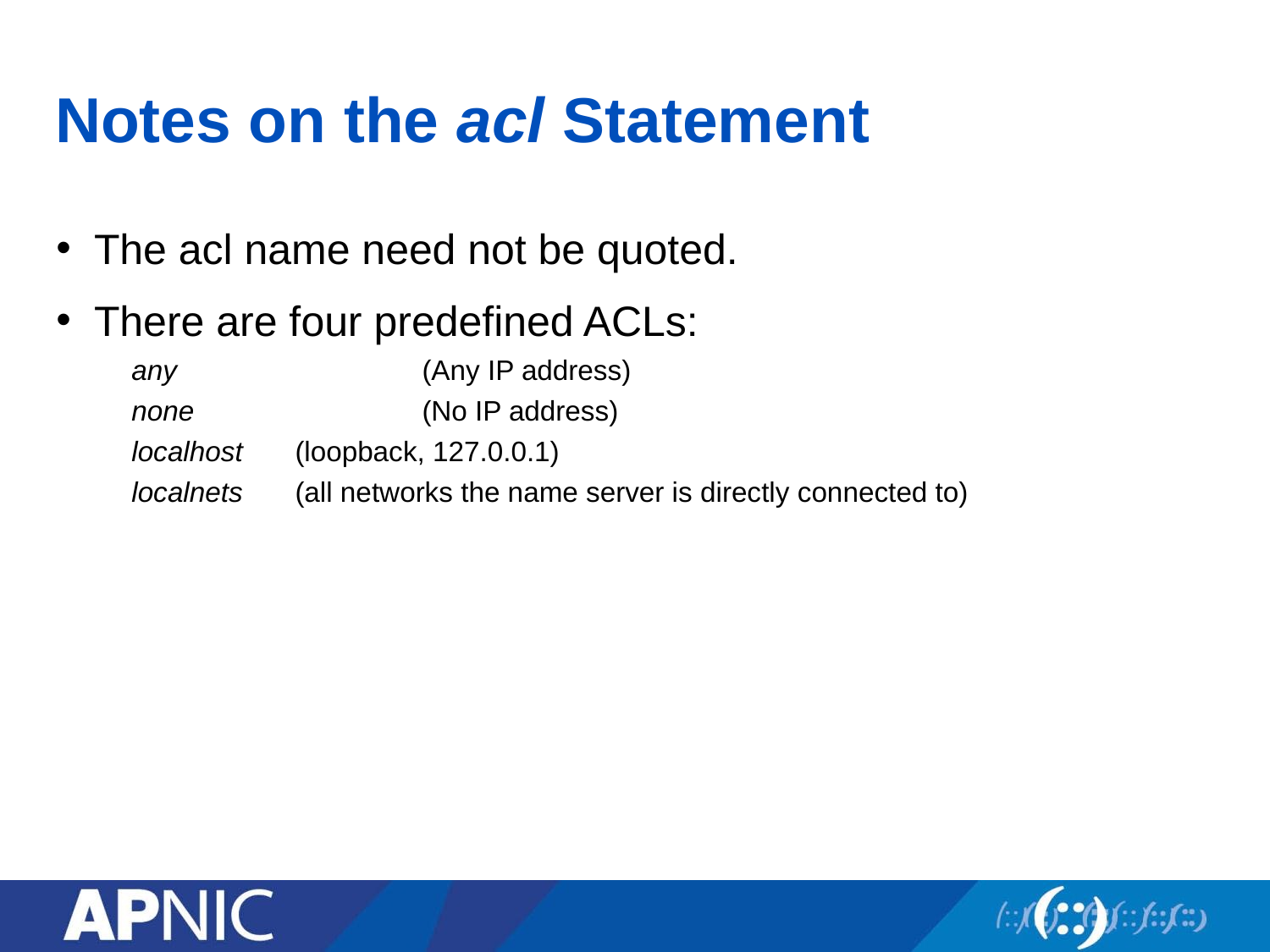

# Notes on the acl Statement
The acl name need not be quoted.
There are four predefined ACLs:
any  		(Any IP address)
none  		(No IP address)
localhost 	(loopback, 127.0.0.1)
localnets 	(all networks the name server is directly connected to)